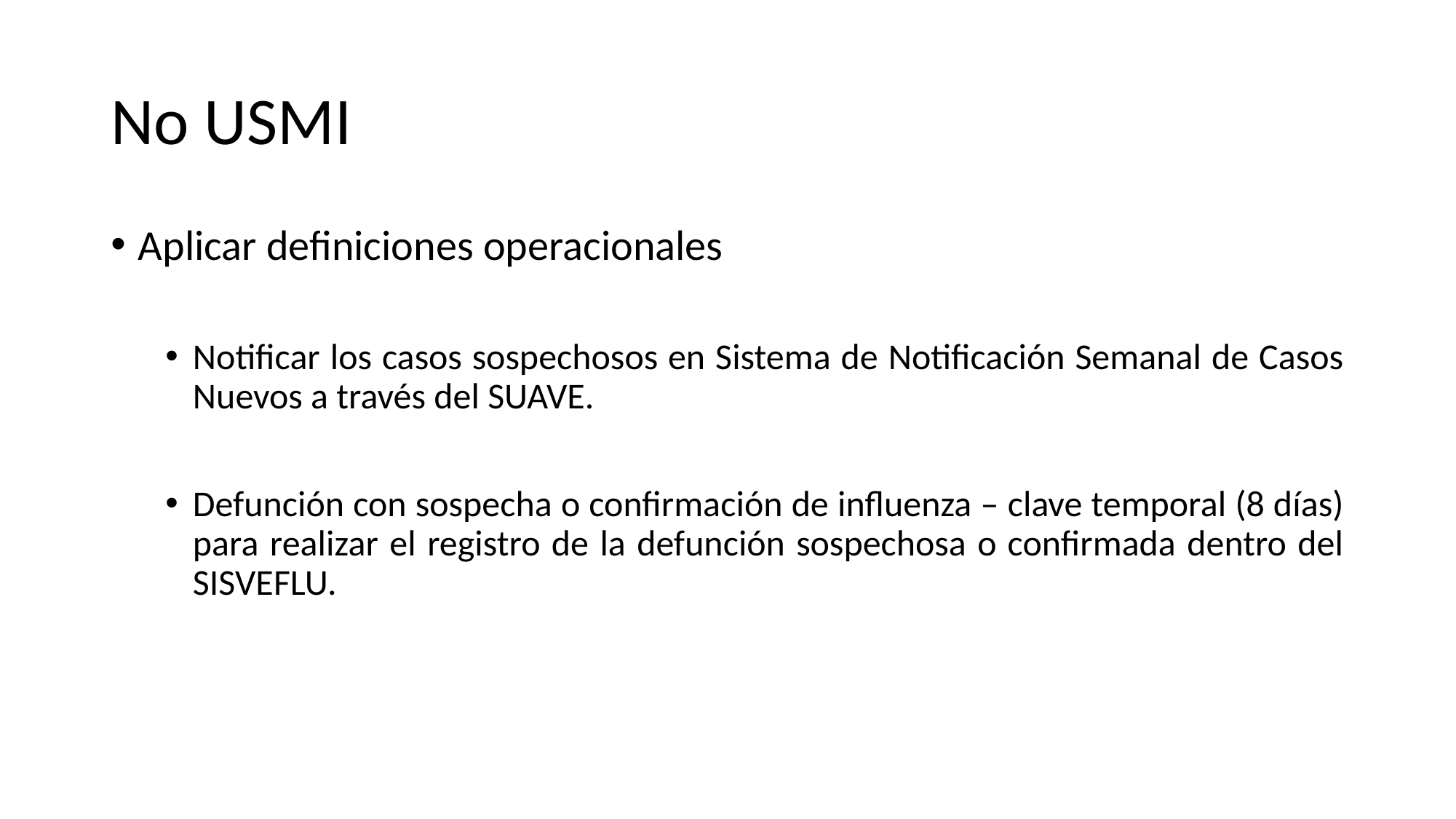

# No USMI
Aplicar definiciones operacionales

Notificar los casos sospechosos en Sistema de Notificación Semanal de Casos Nuevos a través del SUAVE.

Defunción con sospecha o confirmación de influenza – clave temporal (8 días) para realizar el registro de la defunción sospechosa o confirmada dentro del SISVEFLU.